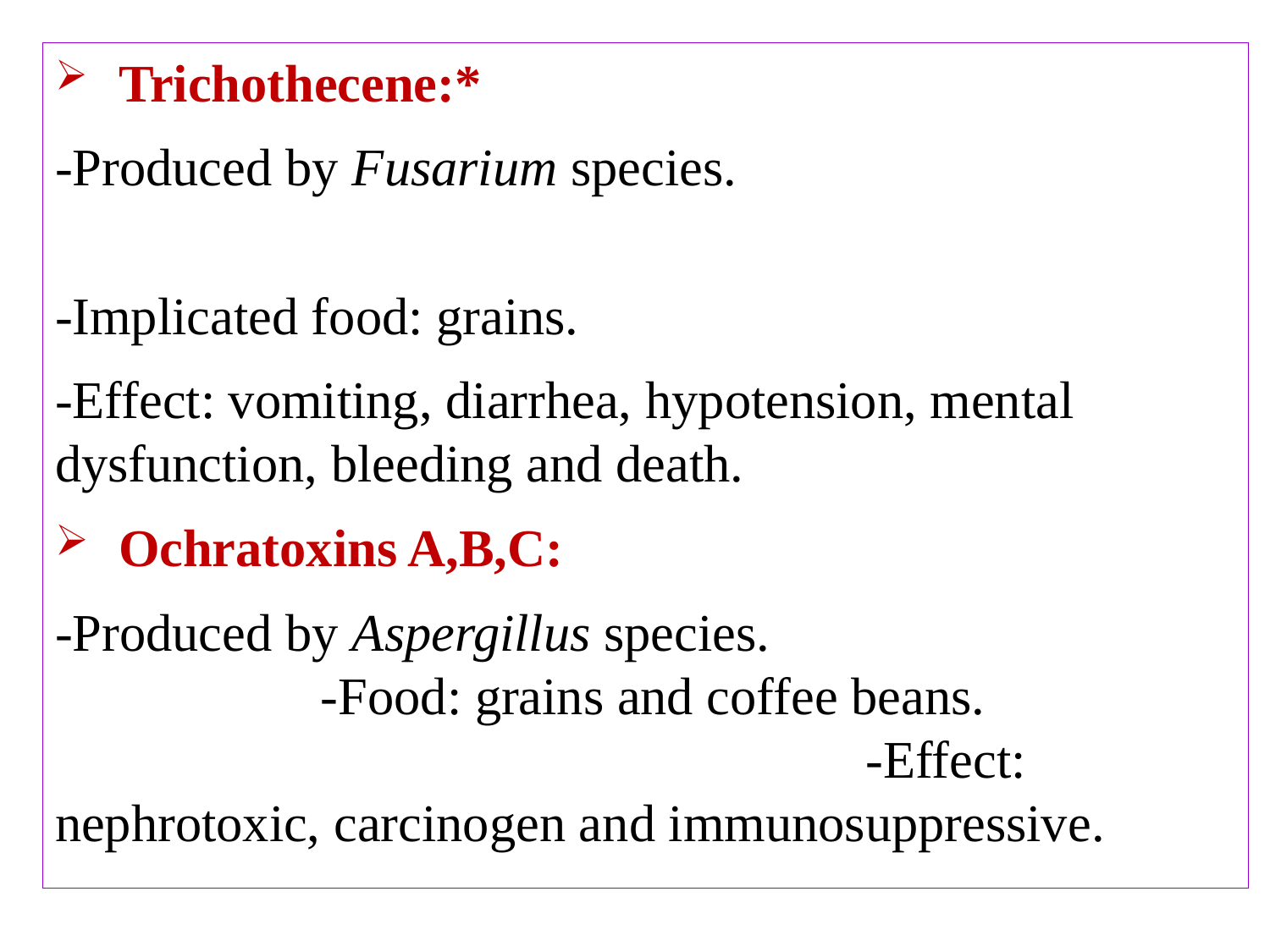

# N
Trichothecene:*
-Produced by Fusarium species.
-Implicated food: grains.
-Effect: vomiting, diarrhea, hypotension, mental dysfunction, bleeding and death.
Ochratoxins A,B,C:
-Produced by Aspergillus species.                                                       -Food: grains and coffee beans.                                                                                -Effect: nephrotoxic, carcinogen and immunosuppressive.